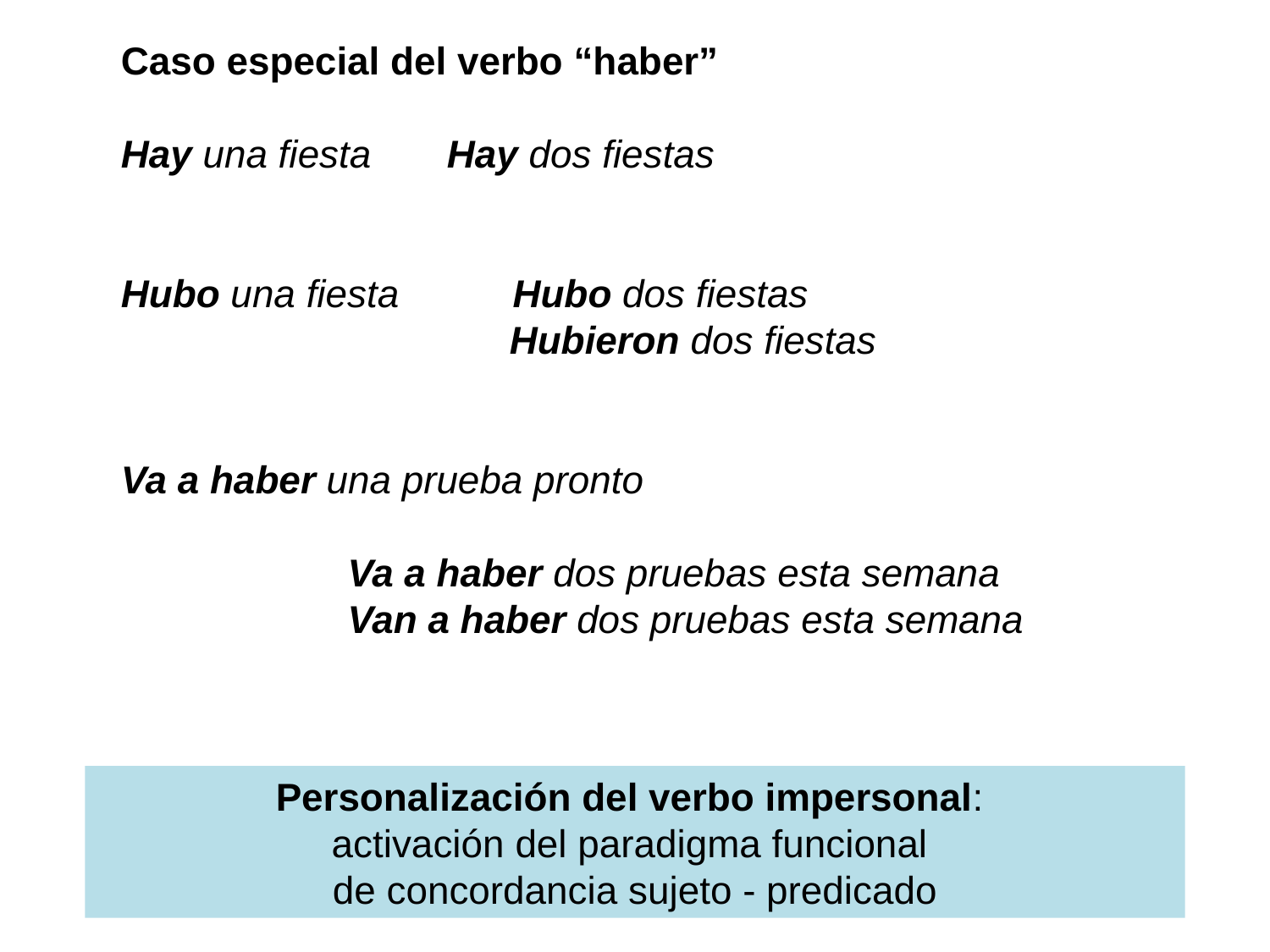

Caso especial del verbo “haber”

Hay una fiesta       Hay dos fiestas

Hubo una fiesta  	 Hubo dos fiestas
                                    Hubieron dos fiestas

Va a haber una prueba pronto

                     Va a haber dos pruebas esta semana
                     Van a haber dos pruebas esta semana

Personalización del verbo impersonal:
activación del paradigma funcional
de concordancia sujeto - predicado